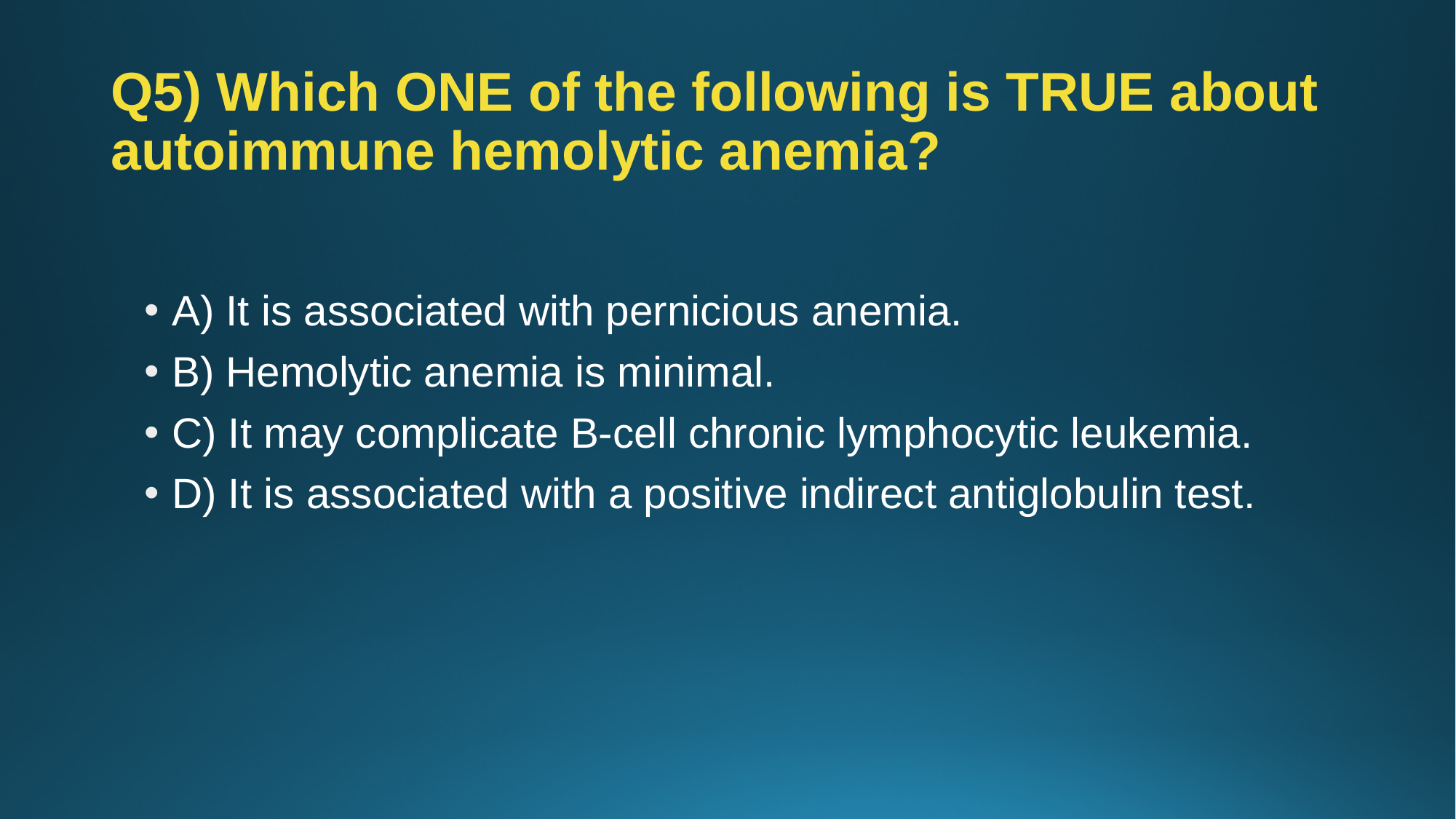

# Q5) Which ONE of the following is TRUE about autoimmune hemolytic anemia?

A) It is associated with pernicious anemia.
B) Hemolytic anemia is minimal.
C) It may complicate B‐cell chronic lymphocytic leukemia.
D) It is associated with a positive indirect antiglobulin test.